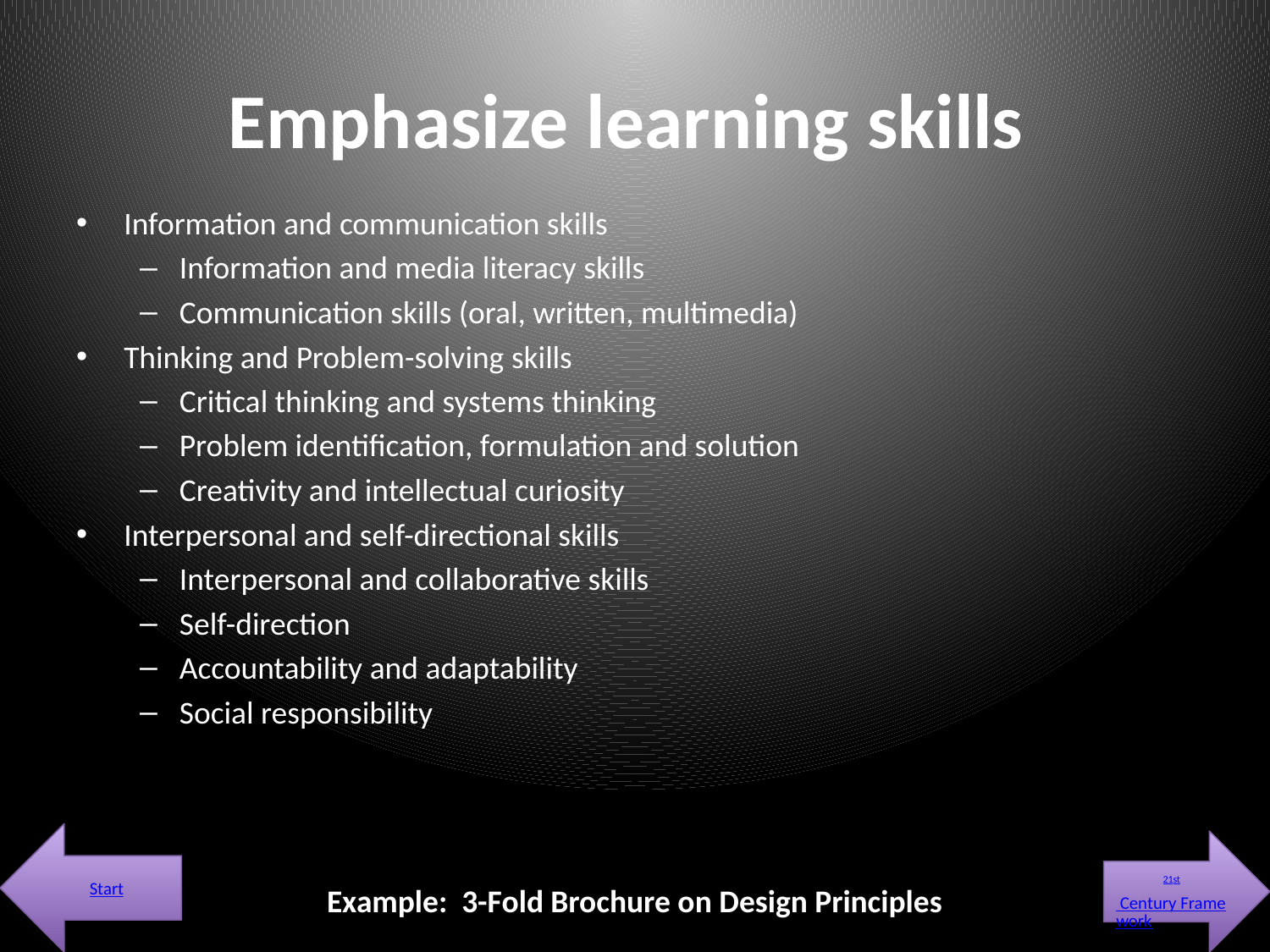

# Emphasize learning skills
Information and communication skills
Information and media literacy skills
Communication skills (oral, written, multimedia)
Thinking and Problem-solving skills
Critical thinking and systems thinking
Problem identification, formulation and solution
Creativity and intellectual curiosity
Interpersonal and self-directional skills
Interpersonal and collaborative skills
Self-direction
Accountability and adaptability
Social responsibility

Start
21st Century Framework
Example:  3-Fold Brochure on Design Principles